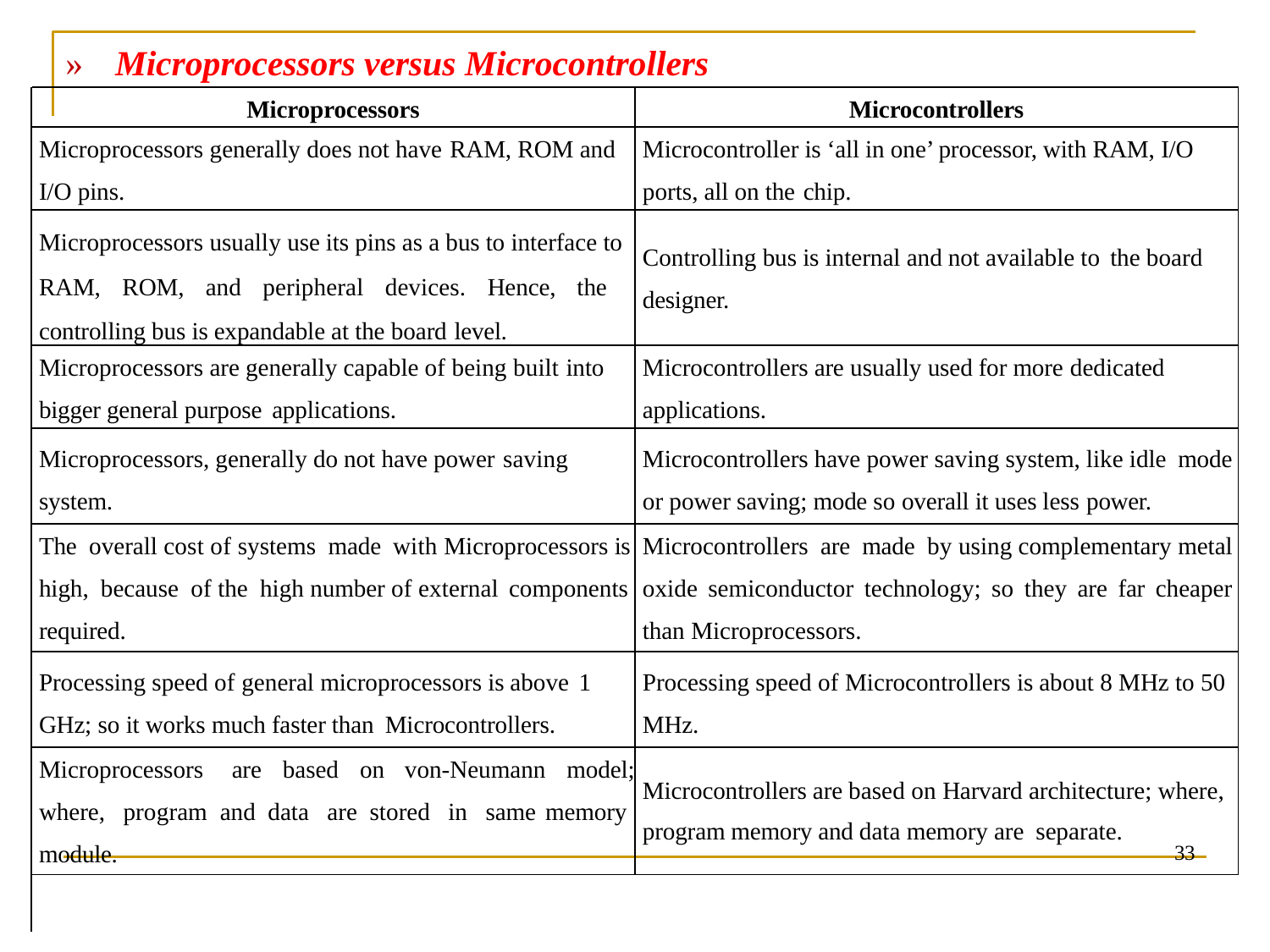

# »	Microprocessors versus Microcontrollers

| Microprocessors | Microcontrollers |
| --- | --- |
| Microprocessors generally does not have RAM, ROM and I/O pins. | Microcontroller is ‘all in one’ processor, with RAM, I/O ports, all on the chip. |
| Microprocessors usually use its pins as a bus to interface to RAM, ROM, and peripheral devices. Hence, the controlling bus is expandable at the board level. | Controlling bus is internal and not available to the board designer. |
| Microprocessors are generally capable of being built into bigger general purpose applications. | Microcontrollers are usually used for more dedicated applications. |
| Microprocessors, generally do not have power saving system. | Microcontrollers have power saving system, like idle mode or power saving; mode so overall it uses less power. |
| The overall cost of systems made with Microprocessors is high, because of the high number of external components required. | Microcontrollers are made by using complementary metal oxide semiconductor technology; so they are far cheaper than Microprocessors. |
| Processing speed of general microprocessors is above 1 GHz; so it works much faster than Microcontrollers. | Processing speed of Microcontrollers is about 8 MHz to 50 MHz. |
| Microprocessors are based on von-Neumann model; where, program and data are stored in same memory module. | Microcontrollers are based on Harvard architecture; where, program memory and data memory are separate. 33 |